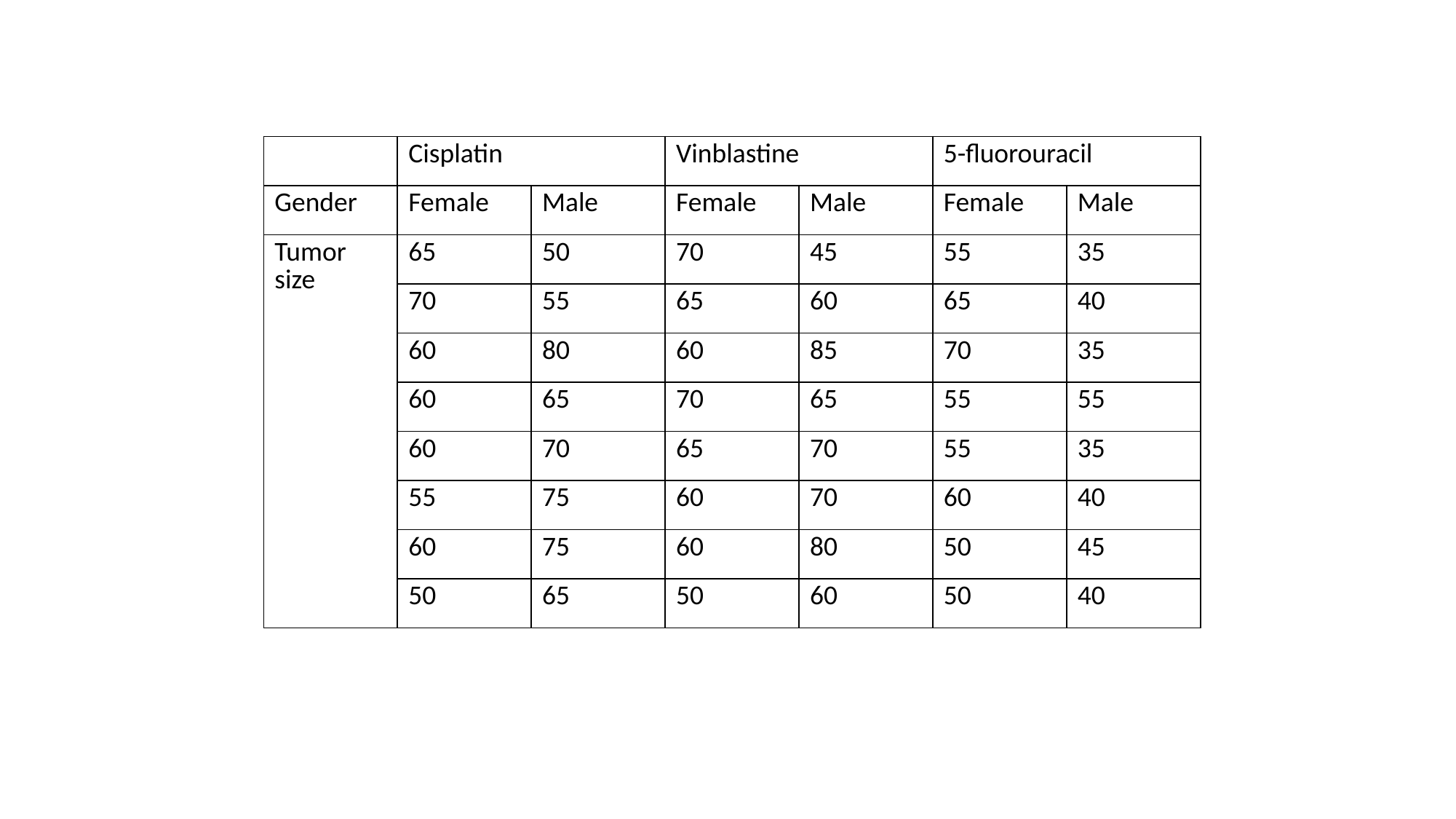

|  | Cisplatin |  | Vinblastine |  | 5-fluorouracil |  |
| --- | --- | --- | --- | --- | --- | --- |
| Gender | Female | Male | Female | Male | Female | Male |
| Tumor size | 65 | 50 | 70 | 45 | 55 | 35 |
|  | 70 | 55 | 65 | 60 | 65 | 40 |
|  | 60 | 80 | 60 | 85 | 70 | 35 |
|  | 60 | 65 | 70 | 65 | 55 | 55 |
|  | 60 | 70 | 65 | 70 | 55 | 35 |
|  | 55 | 75 | 60 | 70 | 60 | 40 |
|  | 60 | 75 | 60 | 80 | 50 | 45 |
|  | 50 | 65 | 50 | 60 | 50 | 40 |